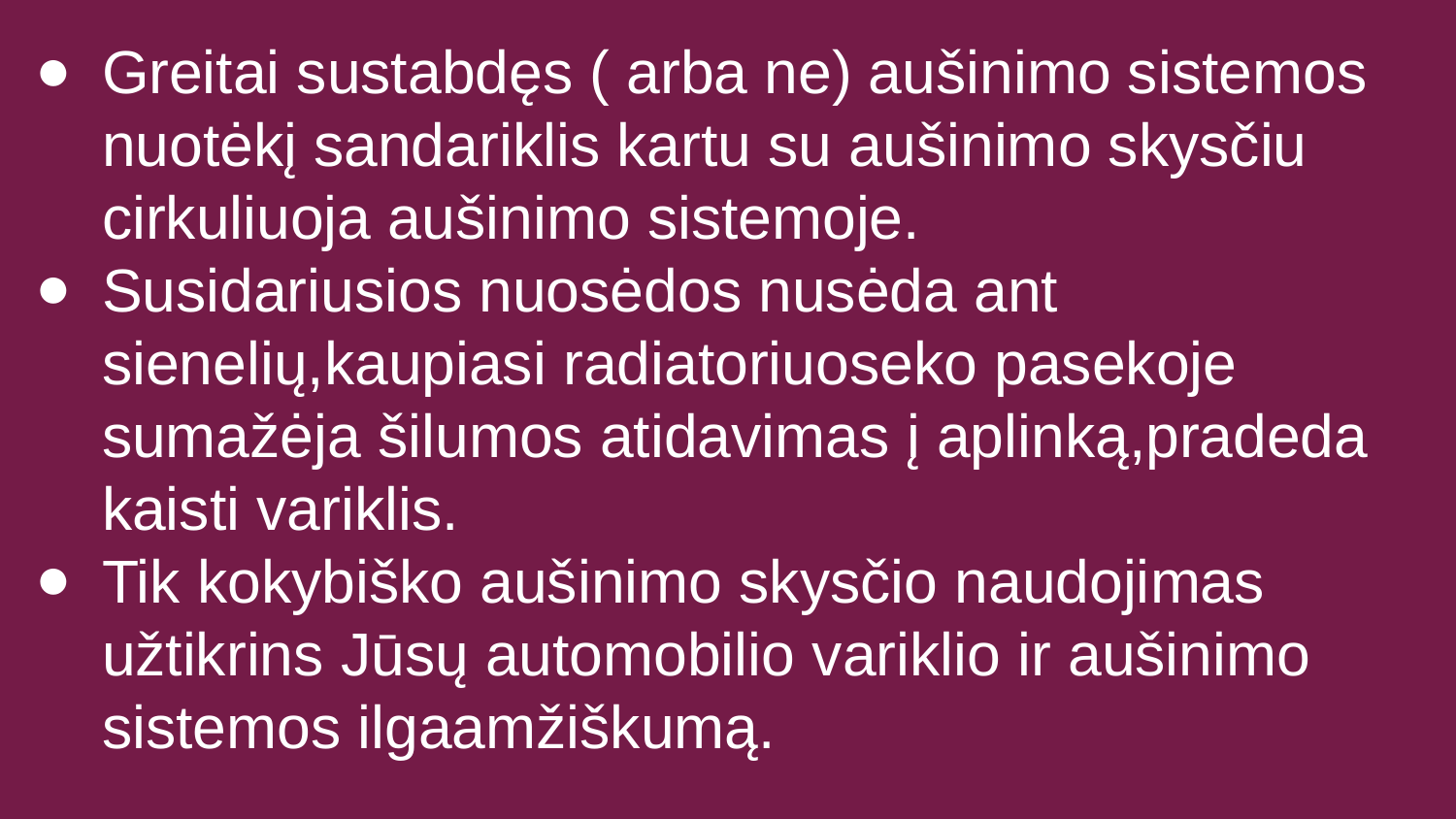

Greitai sustabdęs ( arba ne) aušinimo sistemos nuotėkį sandariklis kartu su aušinimo skysčiu cirkuliuoja aušinimo sistemoje.
Susidariusios nuosėdos nusėda ant sienelių,kaupiasi radiatoriuoseko pasekoje sumažėja šilumos atidavimas į aplinką,pradeda kaisti variklis.
Tik kokybiško aušinimo skysčio naudojimas užtikrins Jūsų automobilio variklio ir aušinimo sistemos ilgaamžiškumą.